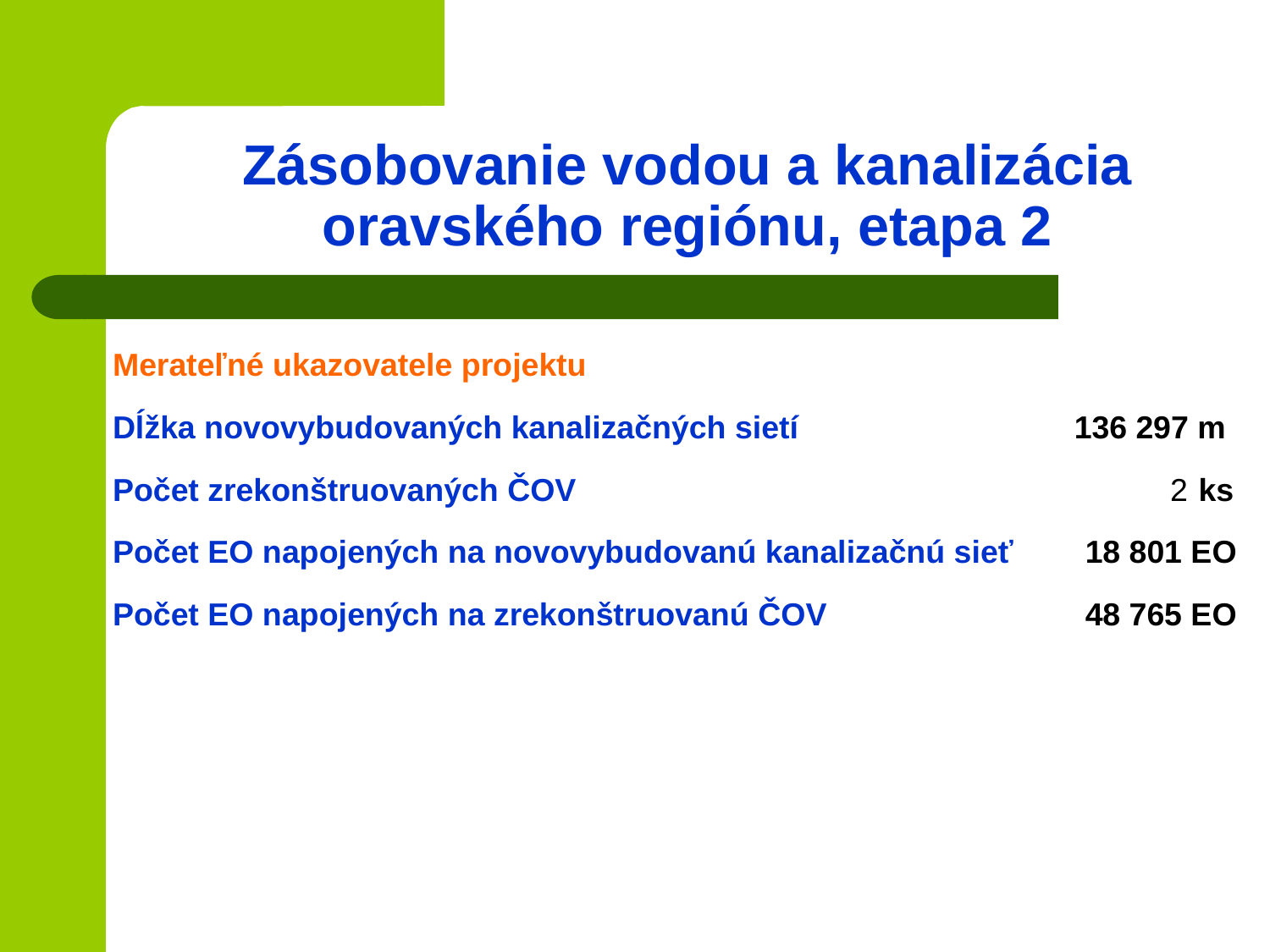

# Zásobovanie vodou a kanalizácia oravského regiónu, etapa 2
Merateľné ukazovatele projektu
Dĺžka novovybudovaných kanalizačných sietí                               136 297 m
Počet zrekonštruovaných ČOV                                                                   2 ks
Počet EO napojených na novovybudovanú kanalizačnú sieť        18 801 EO
Počet EO napojených na zrekonštruovanú ČOV                             48 765 EO